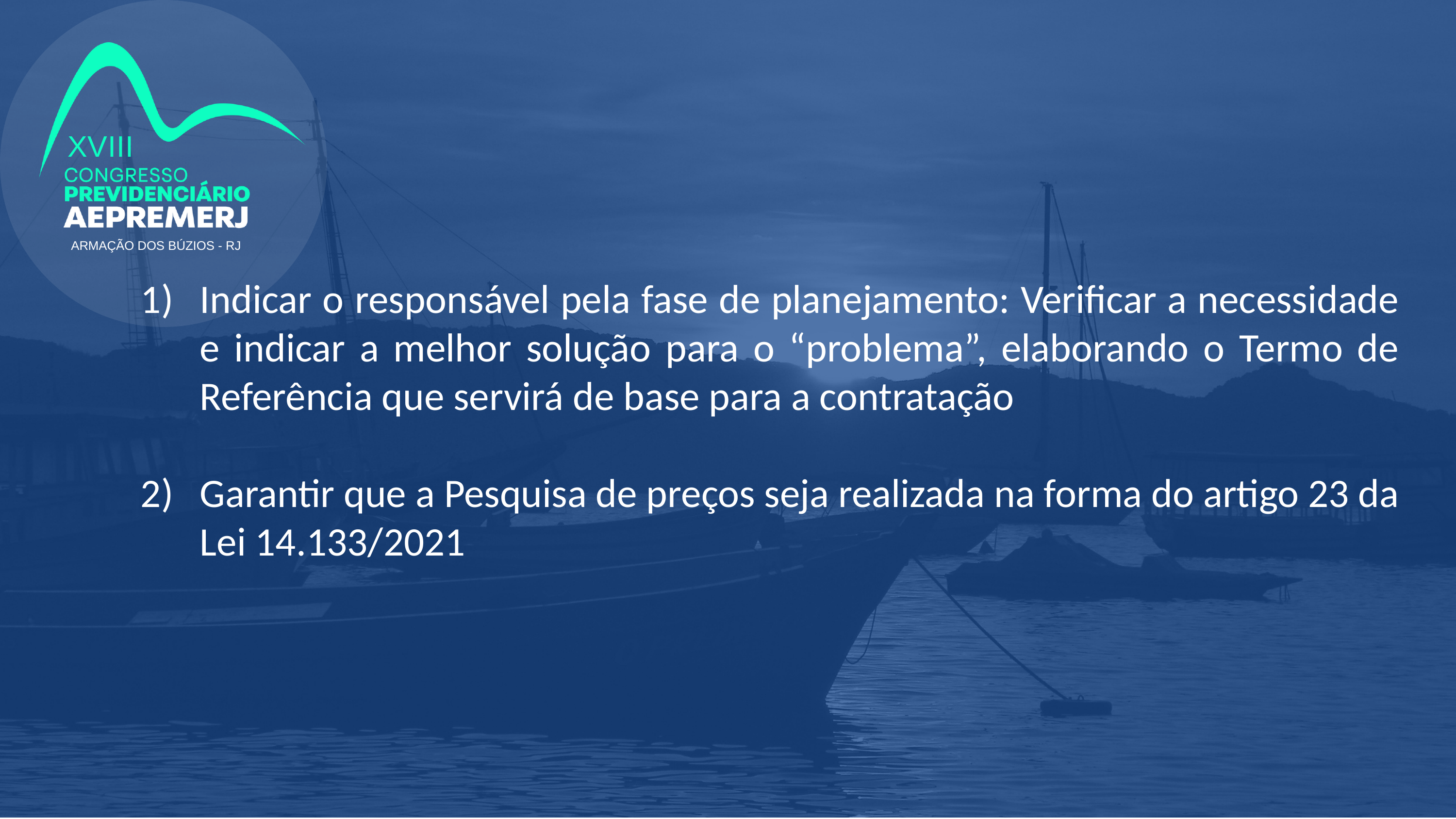

XVIII

ARMAÇÃO DOS BÚZIOS - RJ
Indicar o responsável pela fase de planejamento: Verificar a necessidade e indicar a melhor solução para o “problema”, elaborando o Termo de Referência que servirá de base para a contratação

Garantir que a Pesquisa de preços seja realizada na forma do artigo 23 da Lei 14.133/2021